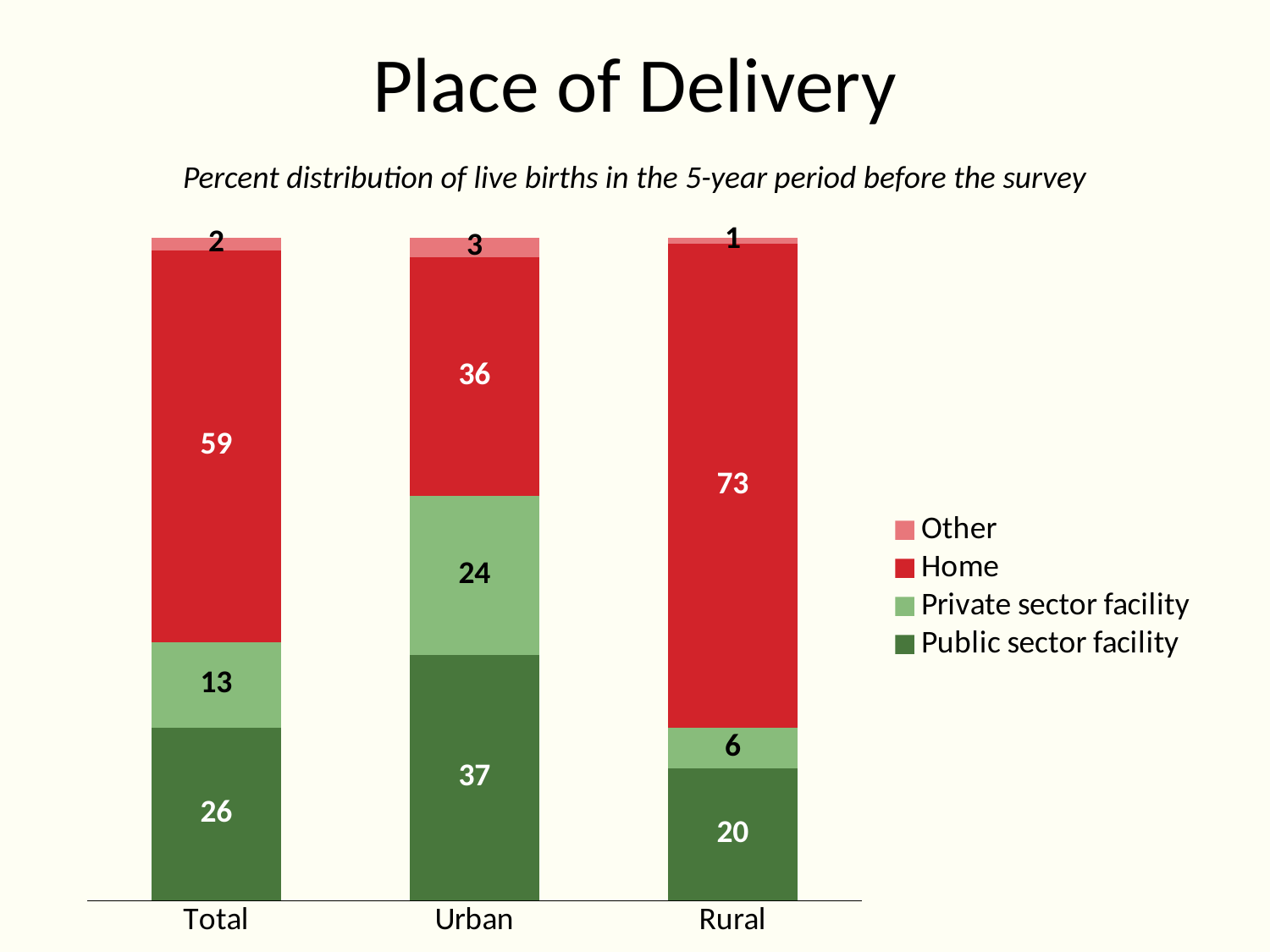

# Place of Delivery
Percent distribution of live births in the 5-year period before the survey

### Chart

| Category | Public sector facility | Private sector facility | Home | Other |
|---|---|---|---|---|
| Total | 26.0 | 13.0 | 59.0 | 2.0 |
| Urban | 37.0 | 24.0 | 36.0 | 3.0 |
| Rural | 20.0 | 6.0 | 73.0 | 1.0 |